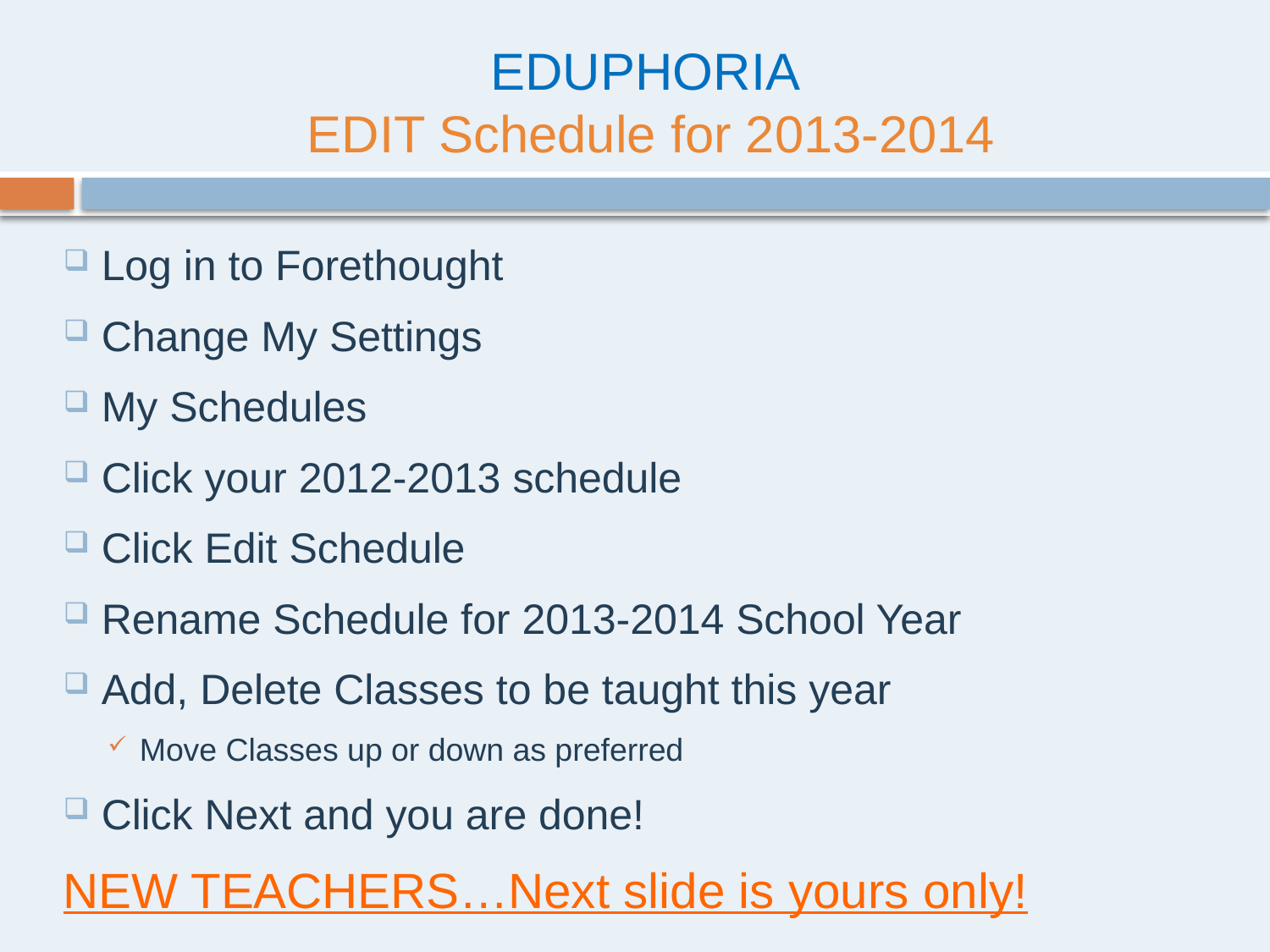

# EDUPHORIA EDIT Schedule for 2013-2014
Log in to Forethought
Change My Settings
My Schedules
Click your 2012-2013 schedule
Click Edit Schedule
Rename Schedule for 2013-2014 School Year
Add, Delete Classes to be taught this year
Move Classes up or down as preferred
Click Next and you are done!
NEW TEACHERS…Next slide is yours only!